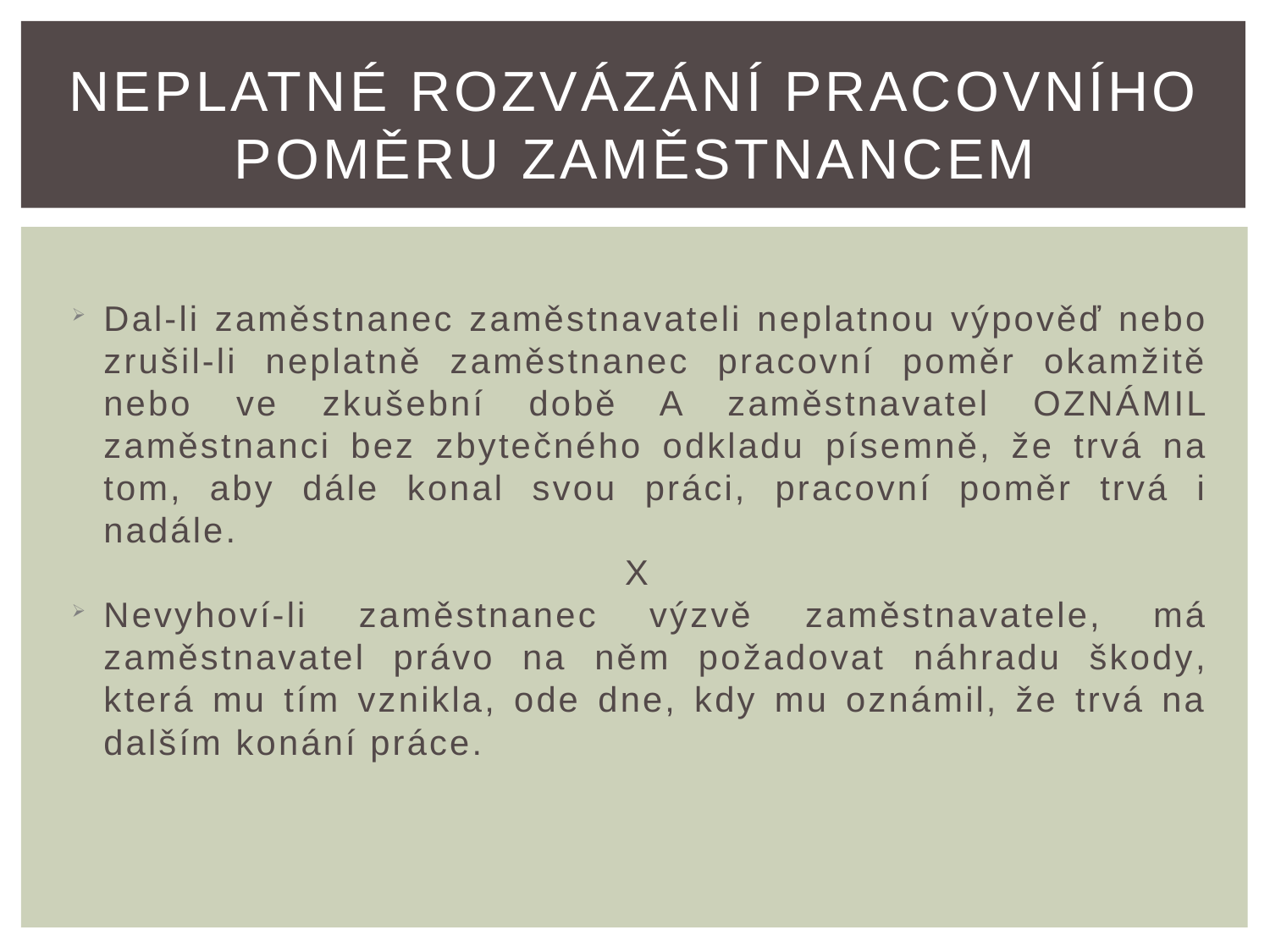

# Neplatné rozvázání pracovního poměru Zaměstnancem

Dal-li zaměstnanec zaměstnavateli neplatnou výpověď nebo zrušil-li neplatně zaměstnanec pracovní poměr okamžitě nebo ve zkušební době A zaměstnavatel OZNÁMIL zaměstnanci bez zbytečného odkladu písemně, že trvá na tom, aby dále konal svou práci, pracovní poměr trvá i nadále.
X
Nevyhoví-li zaměstnanec výzvě zaměstnavatele, má zaměstnavatel právo na něm požadovat náhradu škody, která mu tím vznikla, ode dne, kdy mu oznámil, že trvá na dalším konání práce.